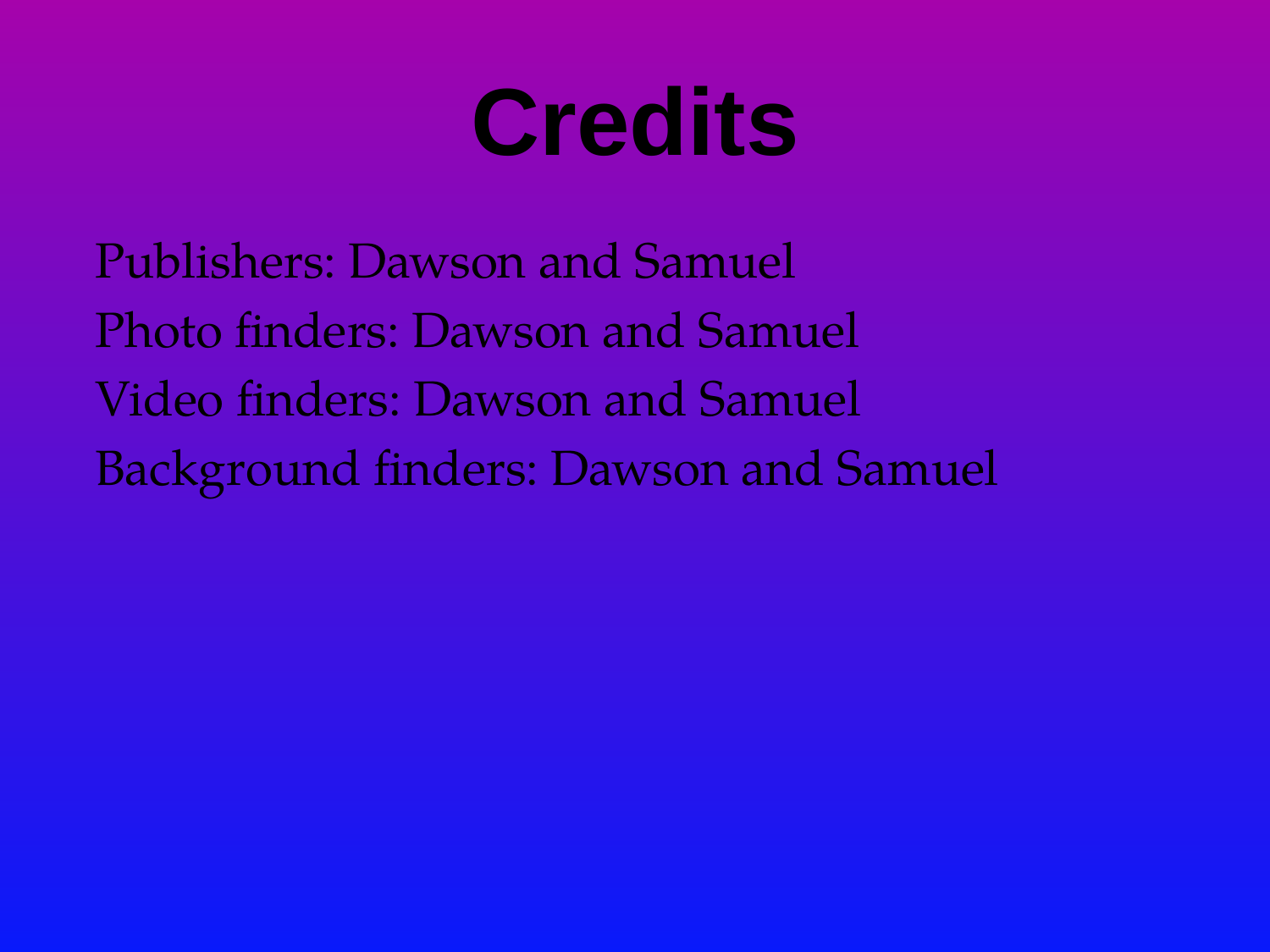

# Credits
Publishers: Dawson and Samuel
Photo finders: Dawson and Samuel
Video finders: Dawson and Samuel
Background finders: Dawson and Samuel